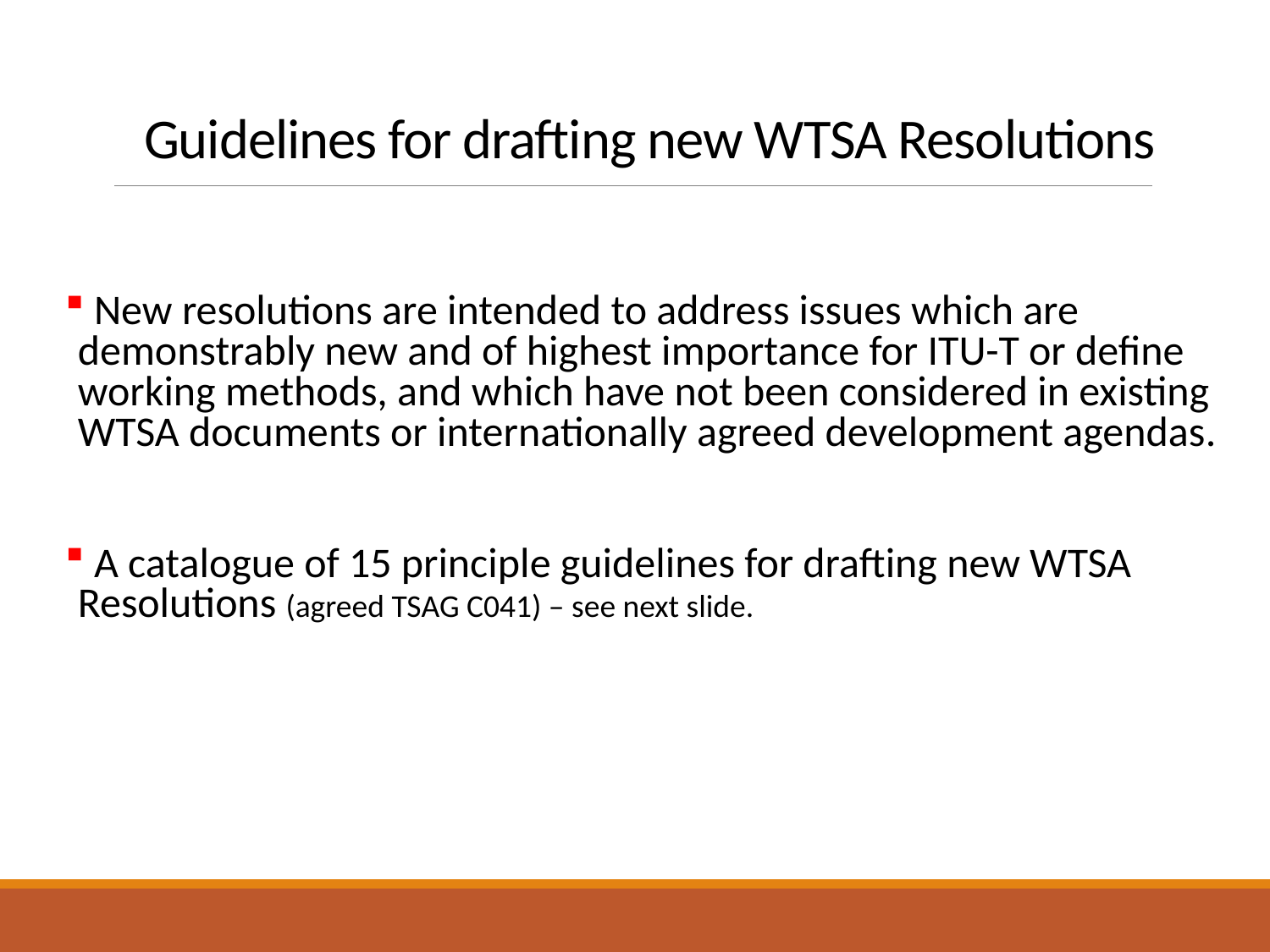

# Guidelines for drafting new WTSA Resolutions
 New resolutions are intended to address issues which are demonstrably new and of highest importance for ITU-T or define working methods, and which have not been considered in existing WTSA documents or internationally agreed development agendas.

 A catalogue of 15 principle guidelines for drafting new WTSA Resolutions (agreed TSAG C041) – see next slide.